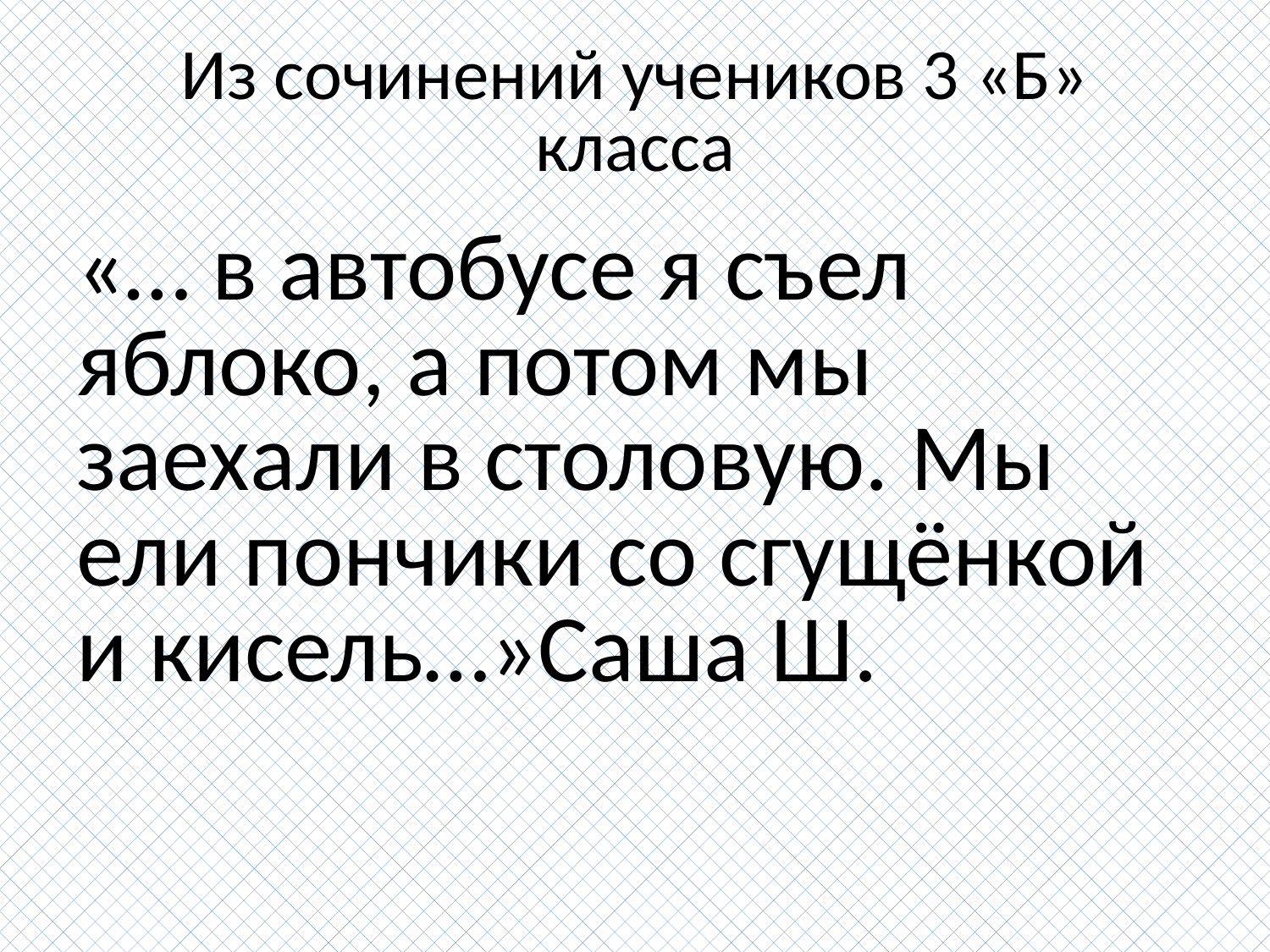

# Из сочинений учеников 3 «Б» класса
«… в автобусе я съел яблоко, а потом мы заехали в столовую. Мы ели пончики со сгущёнкой и кисель…»Саша Ш.